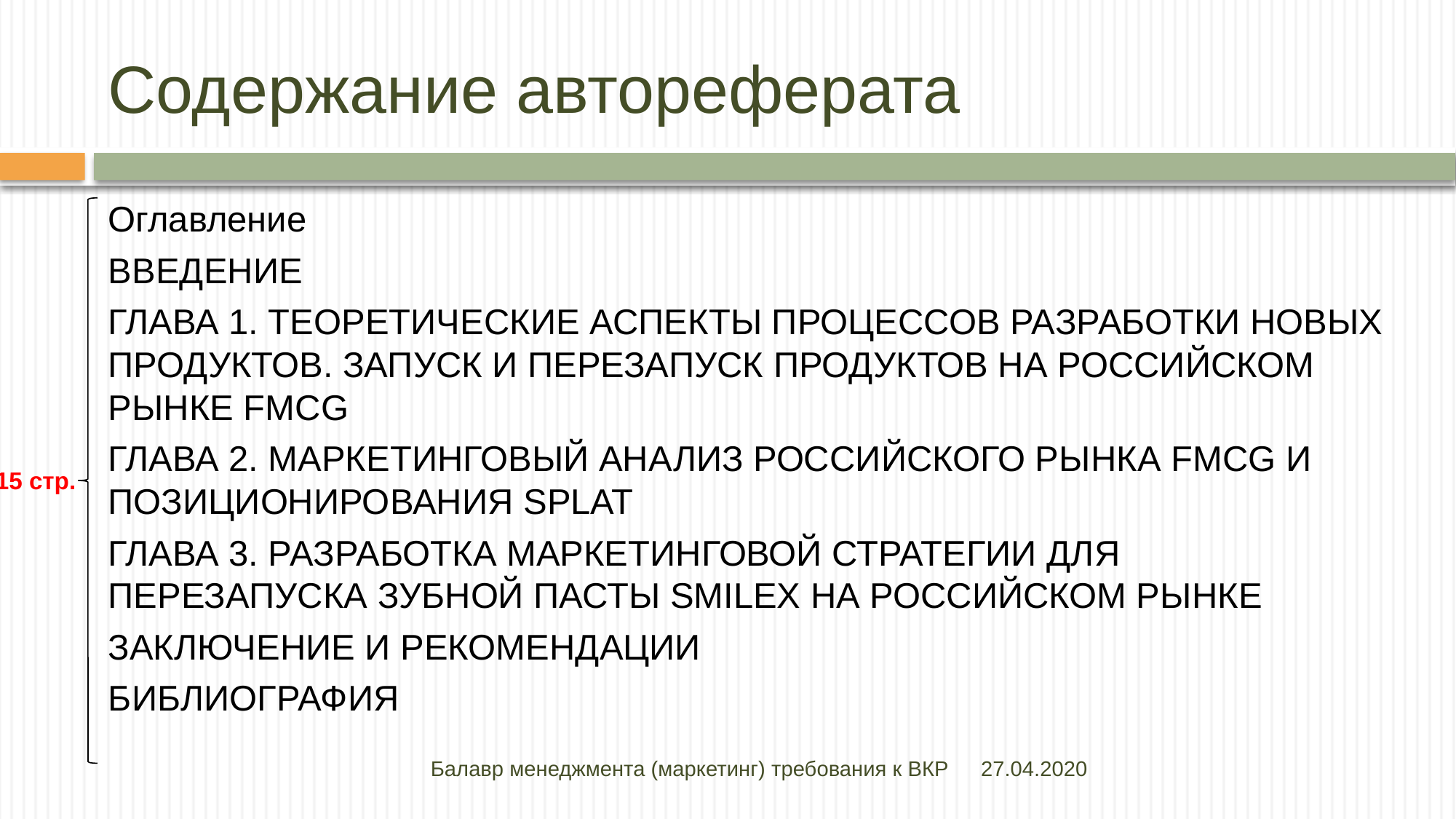

# Содержание автореферата
Оглавление
ВВЕДЕНИЕ
ГЛАВА 1. ТЕОРЕТИЧЕСКИЕ АСПЕКТЫ ПРОЦЕССОВ РАЗРАБОТКИ НОВЫХ ПРОДУКТОВ. ЗАПУСК И ПЕРЕЗАПУСК ПРОДУКТОВ НА РОССИЙСКОМ РЫНКЕ FMCG
ГЛАВА 2. МАРКЕТИНГОВЫЙ АНАЛИЗ РОССИЙСКОГО РЫНКА FMCG И ПОЗИЦИОНИРОВАНИЯ SPLAT
ГЛАВА 3. РАЗРАБОТКА МАРКЕТИНГОВОЙ СТРАТЕГИИ ДЛЯ ПЕРЕЗАПУСКА ЗУБНОЙ ПАСТЫ SMILEX НА РОССИЙСКОМ РЫНКЕ
ЗАКЛЮЧЕНИЕ И РЕКОМЕНДАЦИИ
БИБЛИОГРАФИЯ

15 стр.
Балавр менеджмента (маркетинг) требования к ВКР
27.04.2020